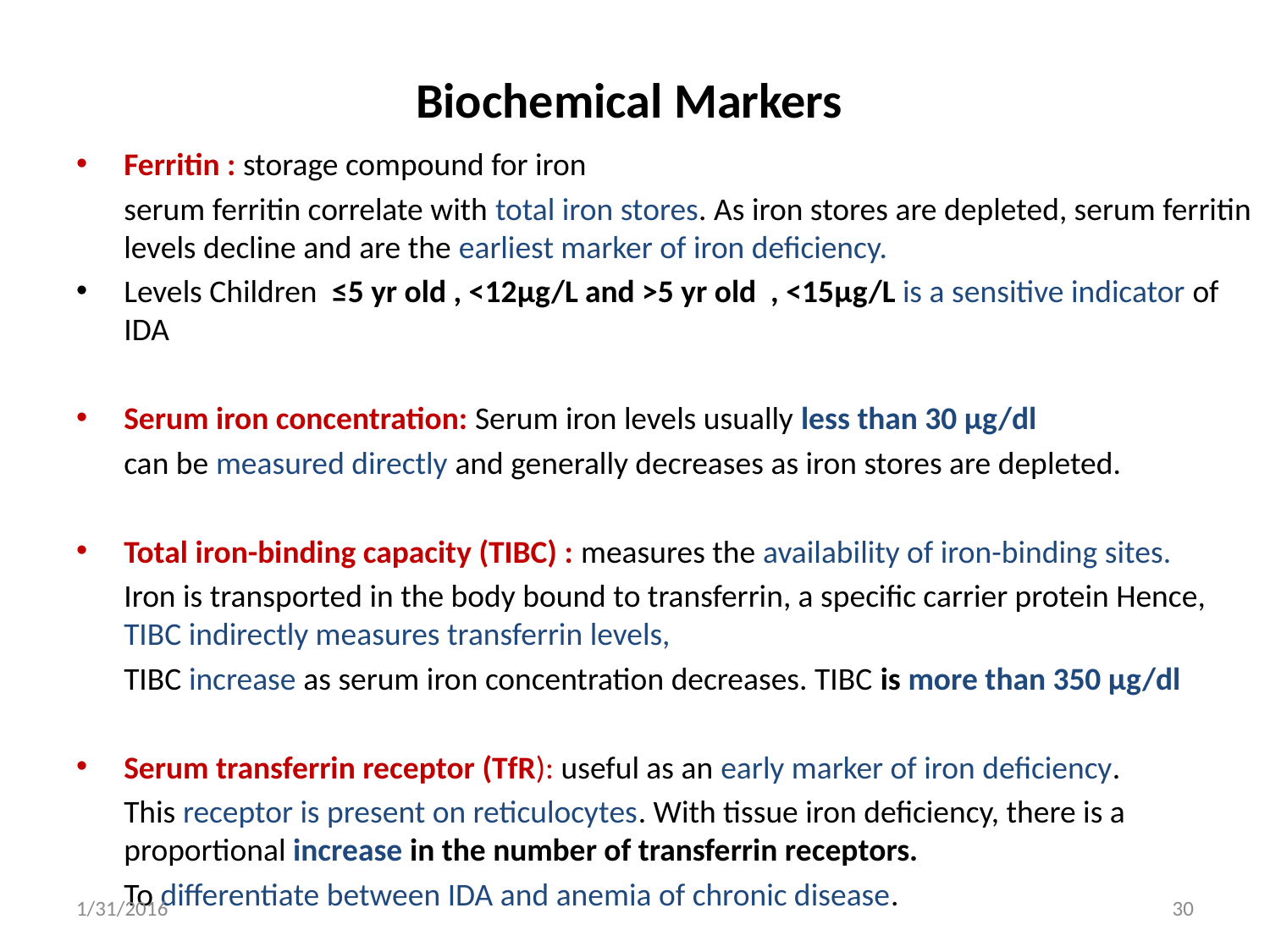

# Biochemical Markers
Ferritin : storage compound for iron
	serum ferritin correlate with total iron stores. As iron stores are depleted, serum ferritin levels decline and are the earliest marker of iron deficiency.
Levels Children  ≤5 yr old , <12μg/L and >5 yr old  , <15μg/L is a sensitive indicator of IDA

Serum iron concentration: Serum iron levels usually less than 30 µg/dl
	can be measured directly and generally decreases as iron stores are depleted.

Total iron-binding capacity (TIBC) : measures the availability of iron-binding sites.
	Iron is transported in the body bound to transferrin, a specific carrier protein Hence, TIBC indirectly measures transferrin levels,
	TIBC increase as serum iron concentration decreases. TIBC is more than 350 µg/dl

Serum transferrin receptor (TfR): useful as an early marker of iron deficiency.
	This receptor is present on reticulocytes. With tissue iron deficiency, there is a proportional increase in the number of transferrin receptors.
	To differentiate between IDA and anemia of chronic disease.

1/31/2016
30